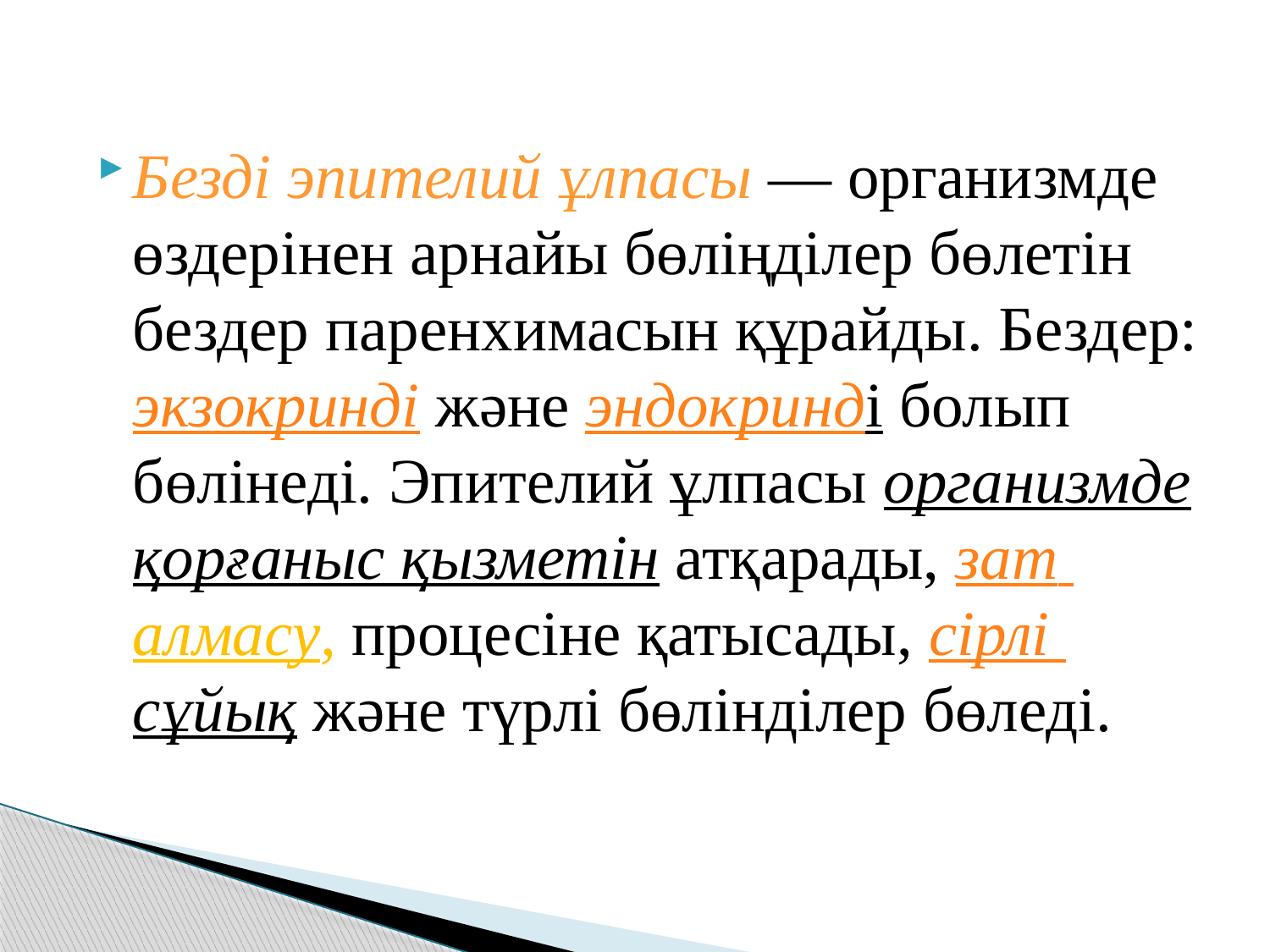

Безді эпителий ұлпасы — организмде өздерінен арнайы бөліңділер бөлетін бездер паренхимасын құрайды. Бездер: экзокринді және эндокринді болып бөлінеді. Эпителий ұлпасы организмде қорғаныс қызметін атқарады, зат алмасу, процесіне қатысады, сірлі сұйық және түрлі бөлінділер бөледі.